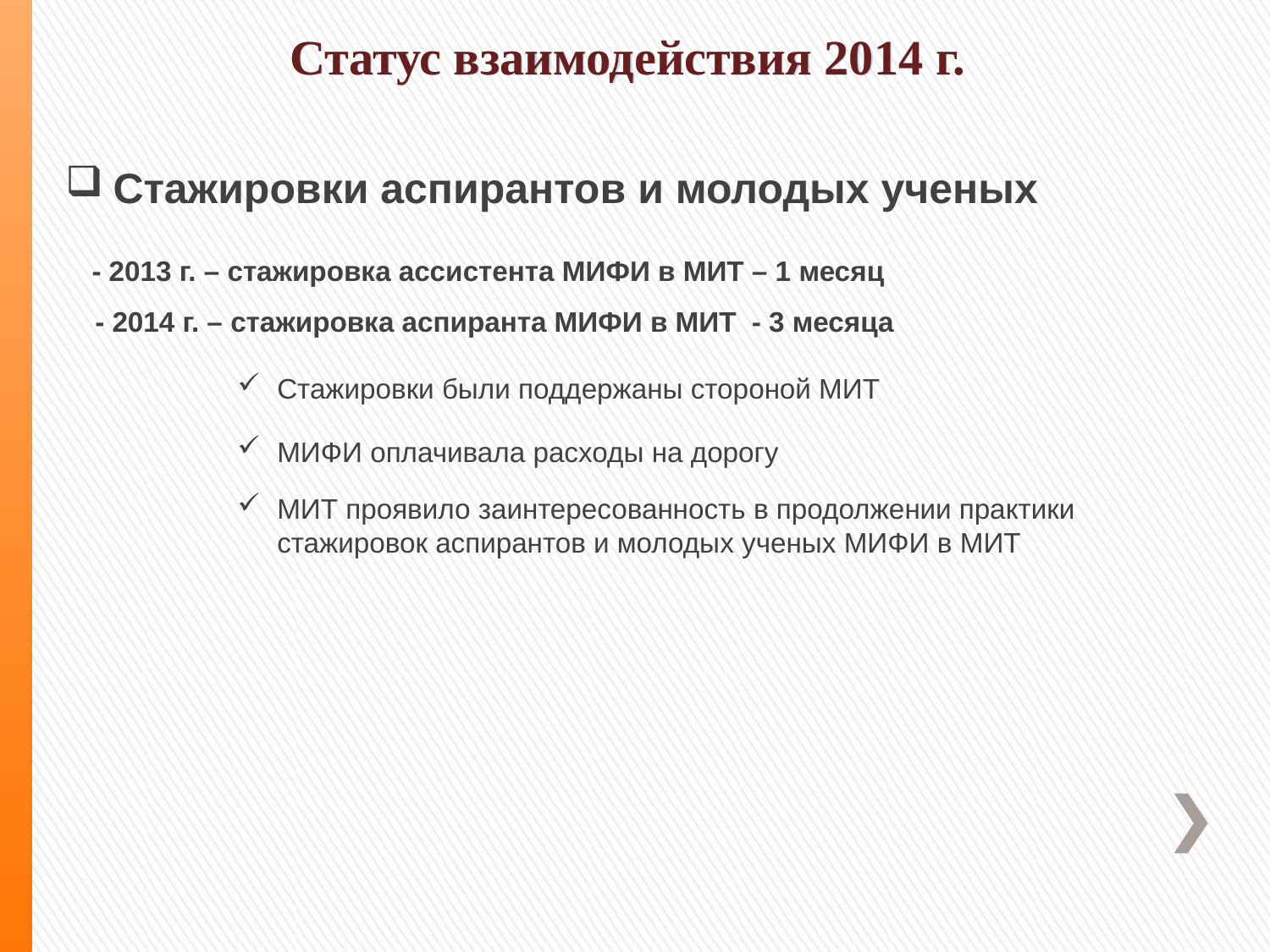

Статус взаимодействия 2014 г.
Стажировки аспирантов и молодых ученых
- 2013 г. – стажировка ассистента МИФИ в МИТ – 1 месяц
- 2014 г. – стажировка аспиранта МИФИ в МИТ  - 3 месяца
Стажировки были поддержаны стороной МИТ
МИФИ оплачивала расходы на дорогу
МИТ проявило заинтересованность в продолжении практики стажировок аспирантов и молодых ученых МИФИ в МИТ